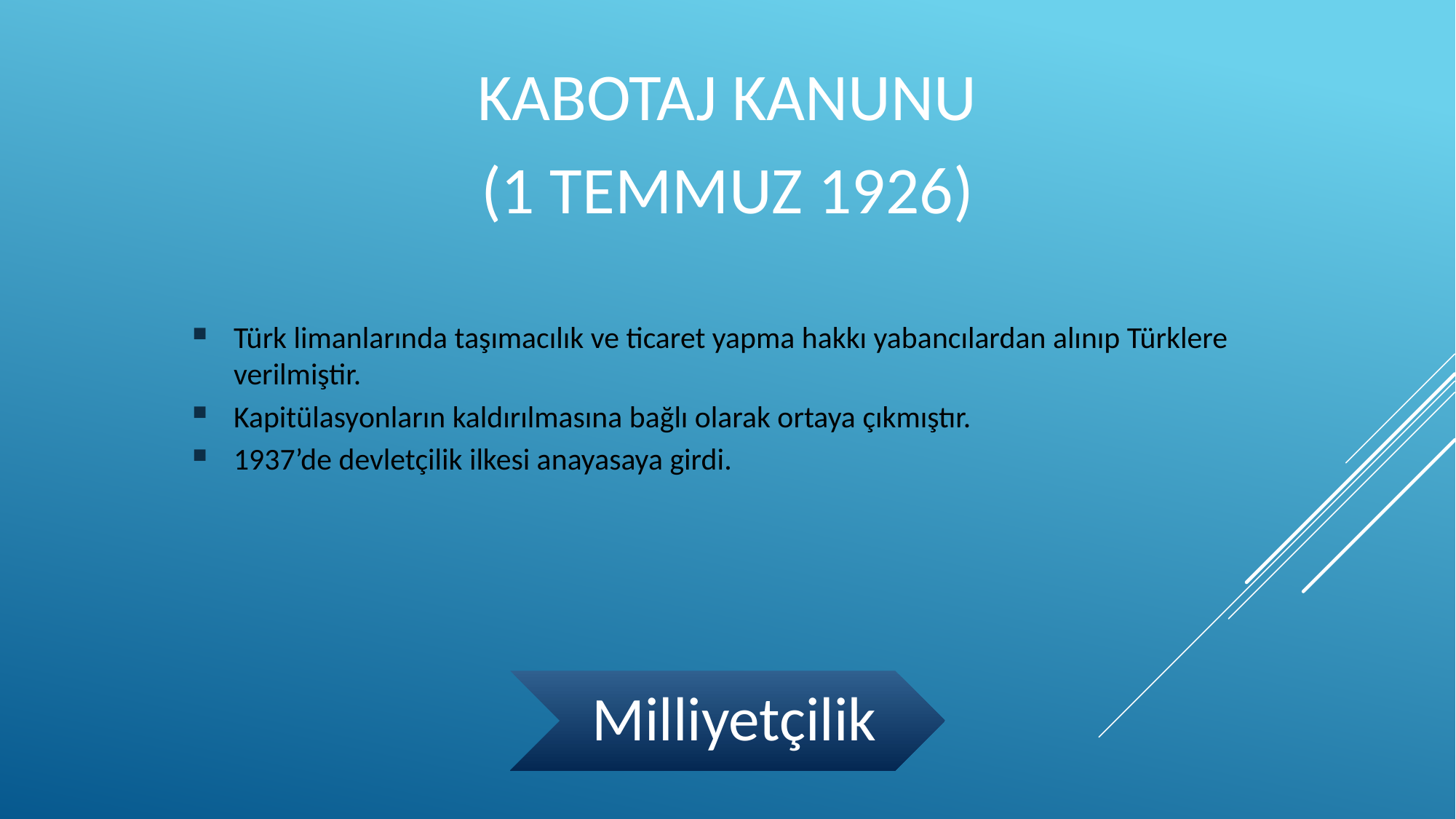

KABOTAJ KANUNU
(1 TEMMUZ 1926)

Türk limanlarında taşımacılık ve ticaret yapma hakkı yabancılardan alınıp Türklere verilmiştir.
Kapitülasyonların kaldırılmasına bağlı olarak ortaya çıkmıştır.
1937’de devletçilik ilkesi anayasaya girdi.

Milliyetçilik